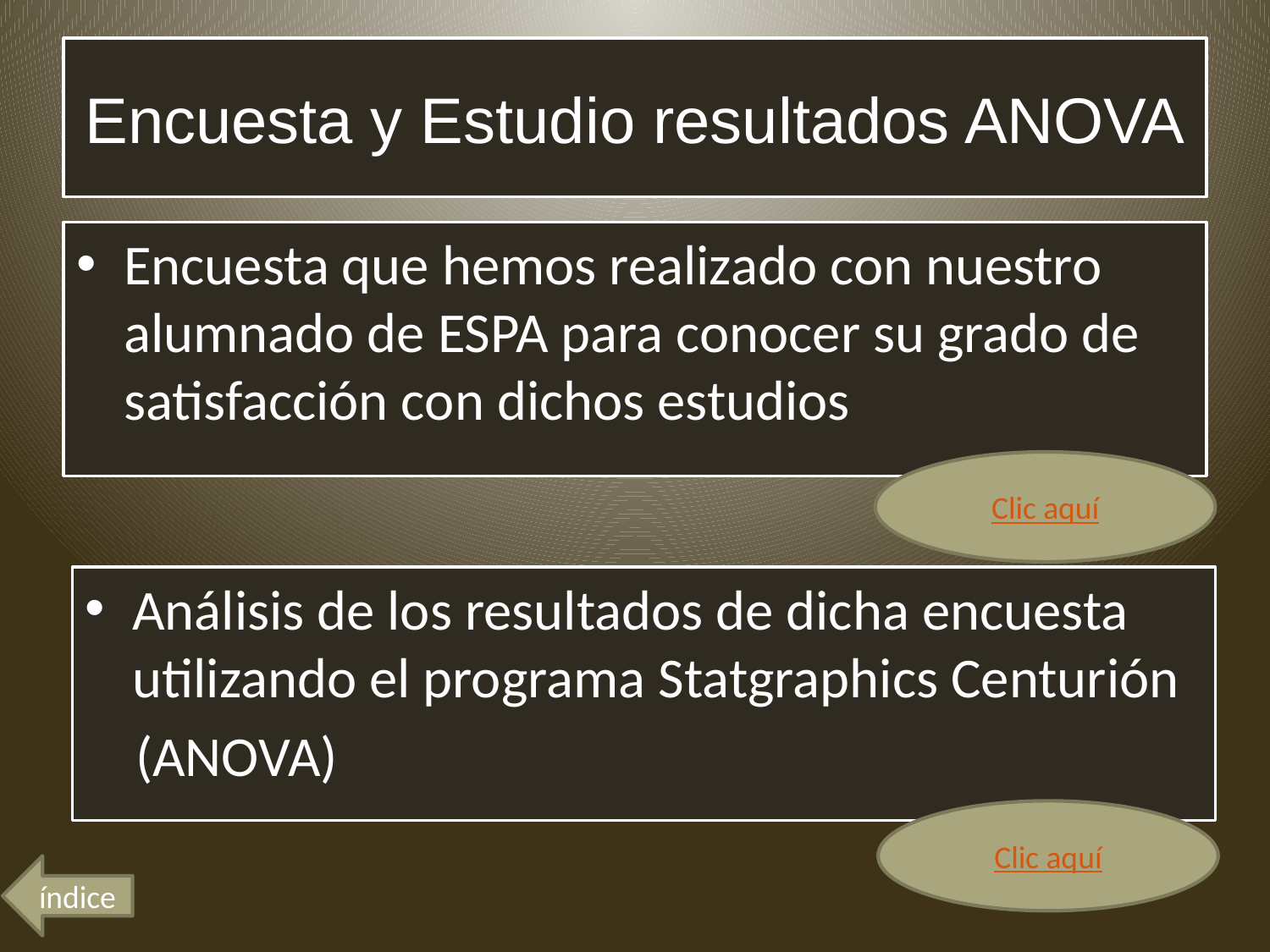

# Encuesta y Estudio resultados ANOVA
Encuesta que hemos realizado con nuestro alumnado de ESPA para conocer su grado de satisfacción con dichos estudios
Clic aquí
Análisis de los resultados de dicha encuesta utilizando el programa Statgraphics Centurión
    (ANOVA)
Clic aquí
índice